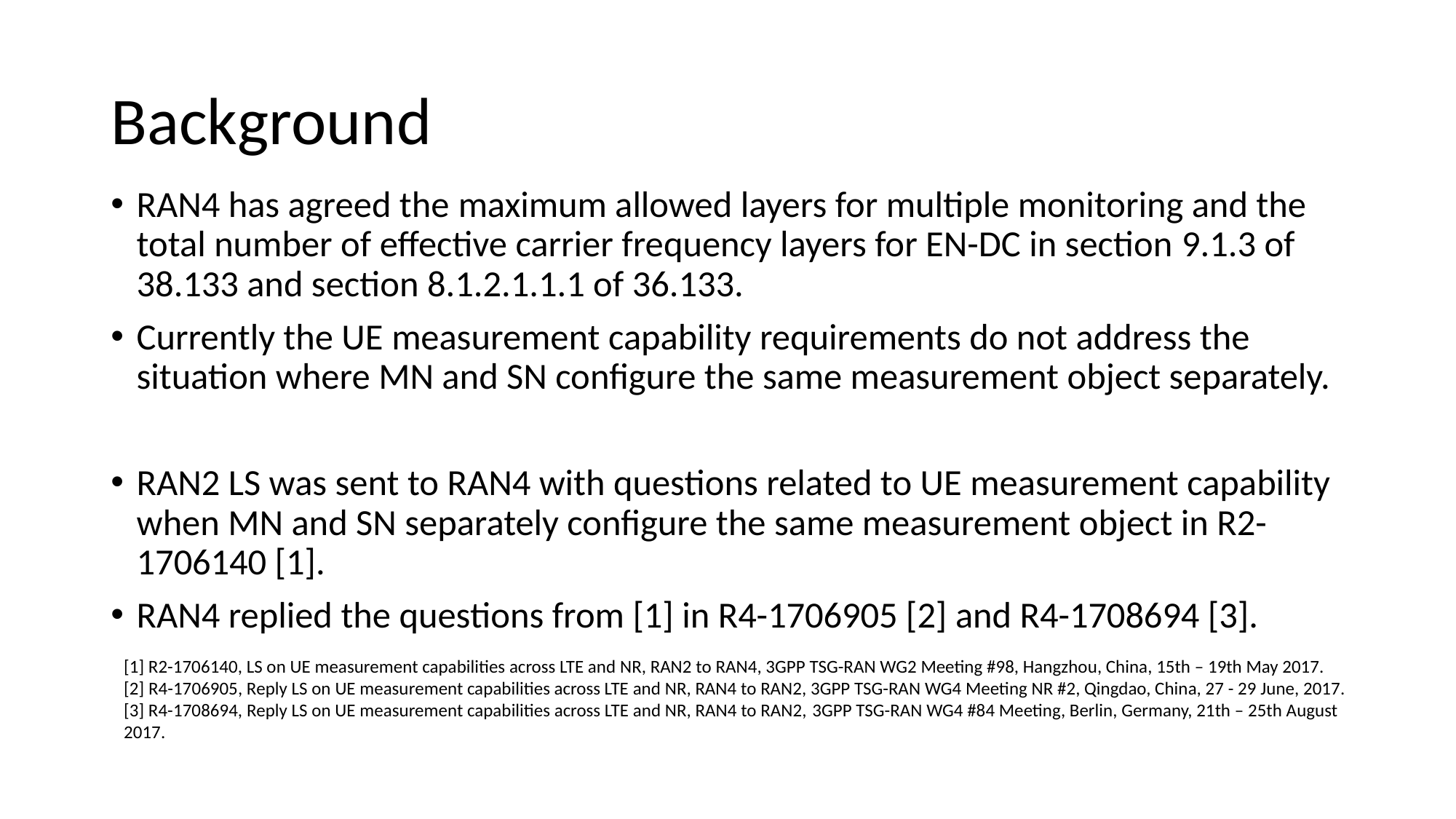

# Background
RAN4 has agreed the maximum allowed layers for multiple monitoring and the total number of effective carrier frequency layers for EN-DC in section 9.1.3 of 38.133 and section 8.1.2.1.1.1 of 36.133.
Currently the UE measurement capability requirements do not address the situation where MN and SN configure the same measurement object separately.

RAN2 LS was sent to RAN4 with questions related to UE measurement capability when MN and SN separately configure the same measurement object in R2-1706140 [1].
RAN4 replied the questions from [1] in R4-1706905 [2] and R4-1708694 [3].

[1] R2-1706140, LS on UE measurement capabilities across LTE and NR, RAN2 to RAN4, 3GPP TSG-RAN WG2 Meeting #98, Hangzhou, China, 15th – 19th May 2017.
[2] R4-1706905, Reply LS on UE measurement capabilities across LTE and NR, RAN4 to RAN2, 3GPP TSG-RAN WG4 Meeting NR #2, Qingdao, China, 27 - 29 June, 2017.
[3] R4-1708694, Reply LS on UE measurement capabilities across LTE and NR, RAN4 to RAN2, 3GPP TSG-RAN WG4 #84 Meeting, Berlin, Germany, 21th – 25th August 2017.